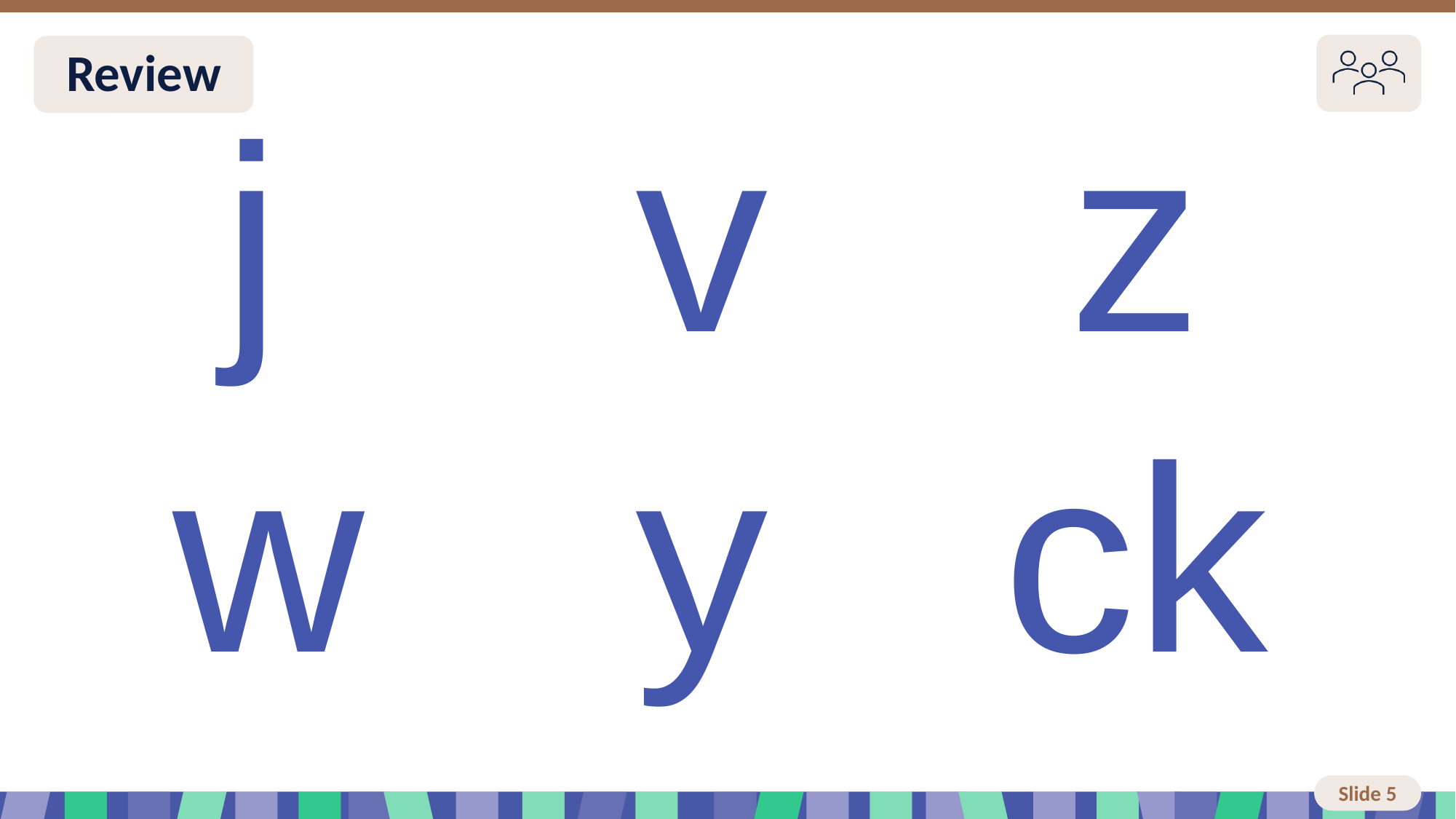

# Slide 5 Review
j
v
z
w
y
ck